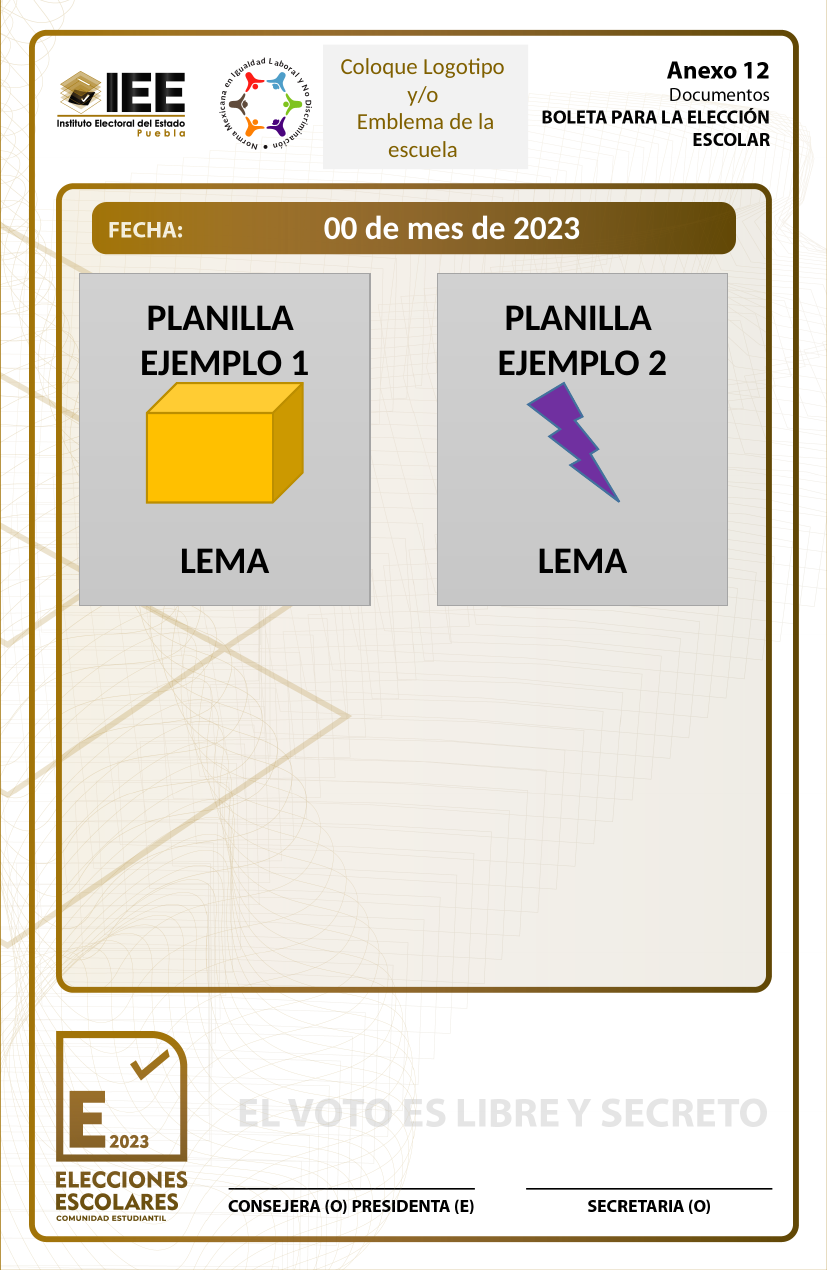

Coloque Logotipo
y/o
Emblema de la escuela
00 de mes de 2023

PLANILLA
EJEMPLO 1

LEMA

PLANILLA
EJEMPLO 2
LEMA